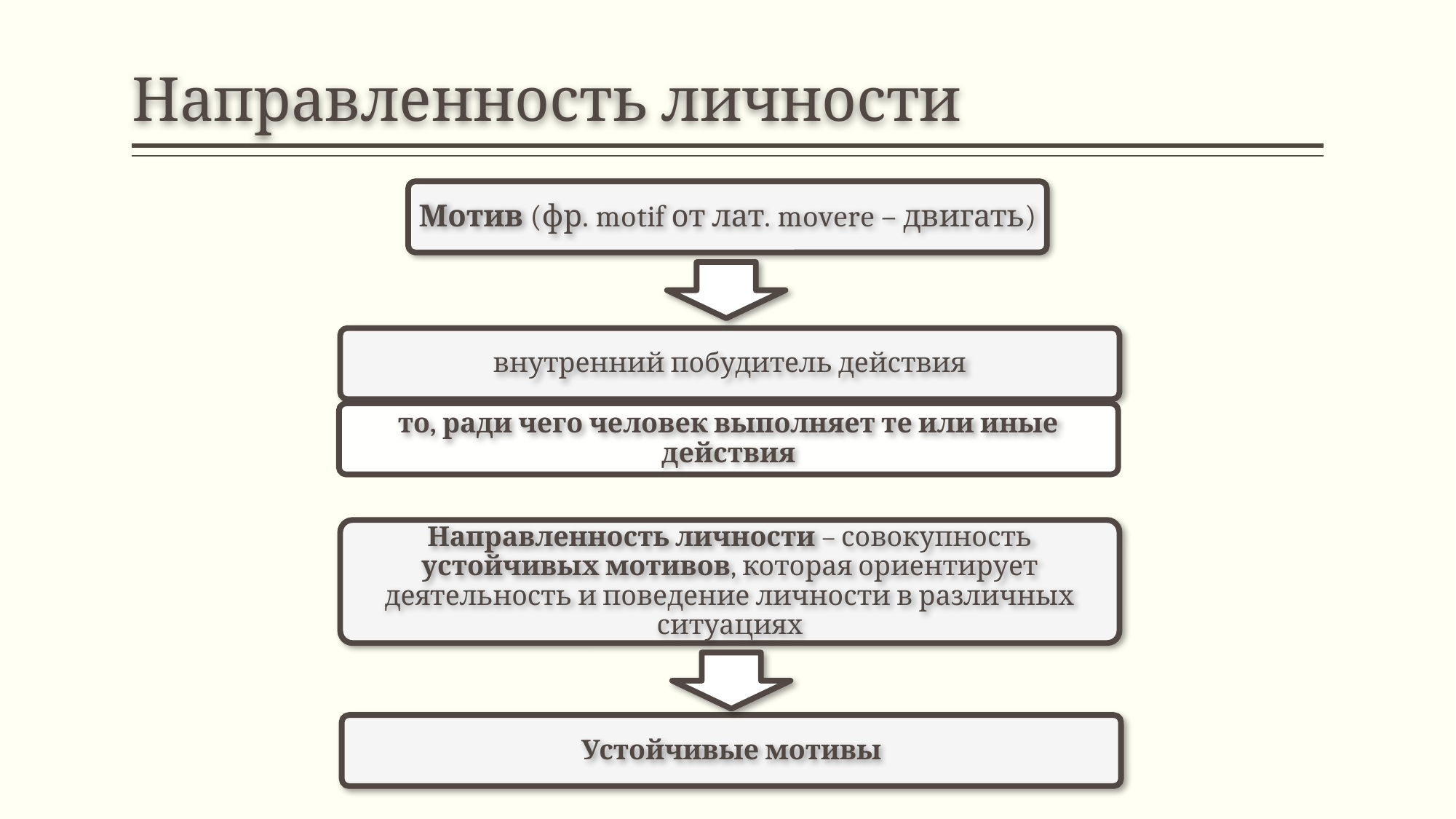

# Направленность личности

Мотив (фр. motif от лат. movere – двигать)

внутренний побудитель действия

то, ради чего человек выполняет те или иные действия

Направленность личности – совокупность устойчивых мотивов, которая ориентирует деятельность и поведение личности в различных ситуациях

Устойчивые мотивы